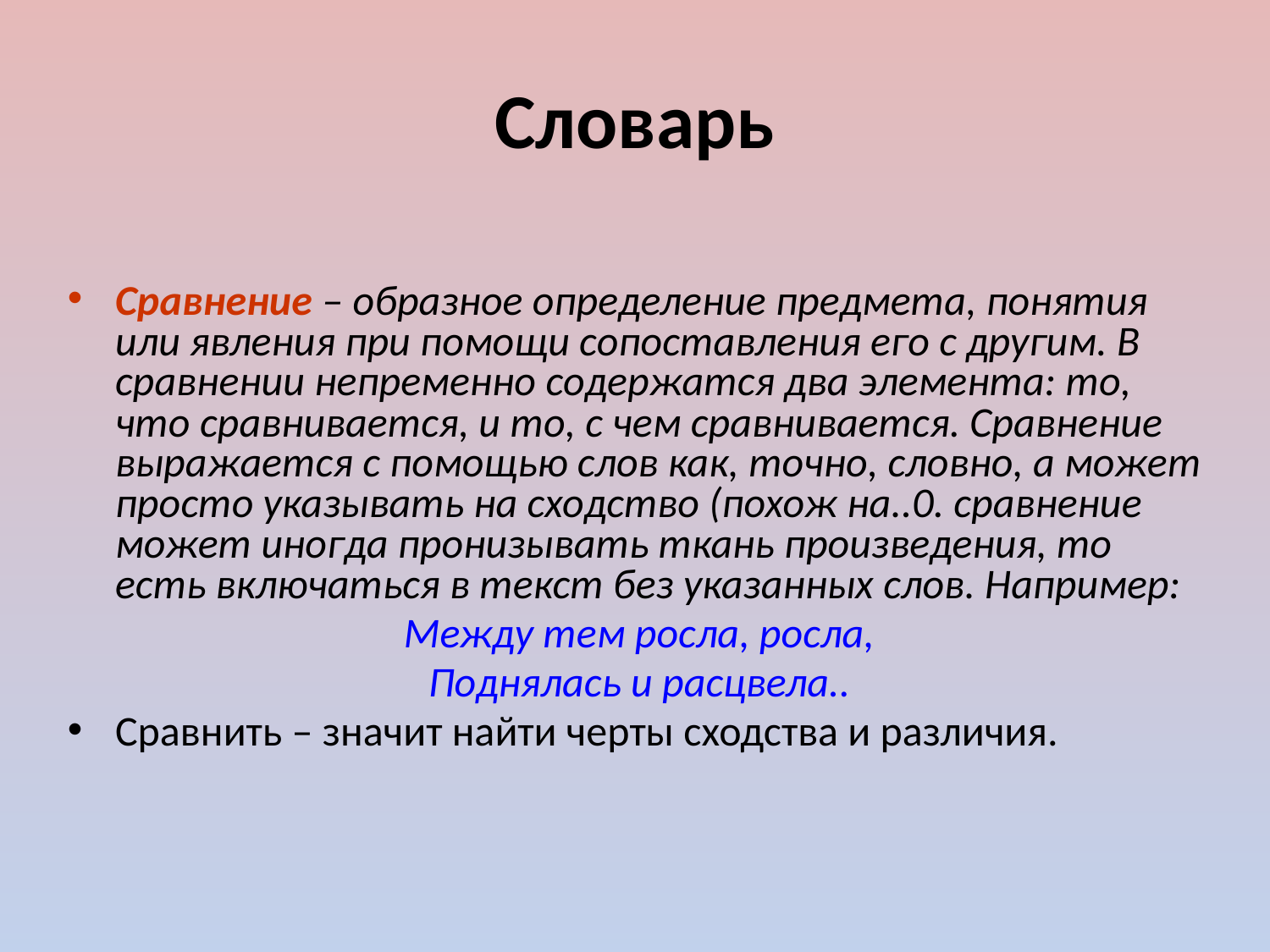

# Словарь
Сравнение – образное определение предмета, понятия или явления при помощи сопоставления его с другим. В сравнении непременно содержатся два элемента: то, что сравнивается, и то, с чем сравнивается. Сравнение выражается с помощью слов как, точно, словно, а может просто указывать на сходство (похож на..0. сравнение может иногда пронизывать ткань произведения, то есть включаться в текст без указанных слов. Например:
Между тем росла, росла,
Поднялась и расцвела..
Сравнить – значит найти черты сходства и различия.